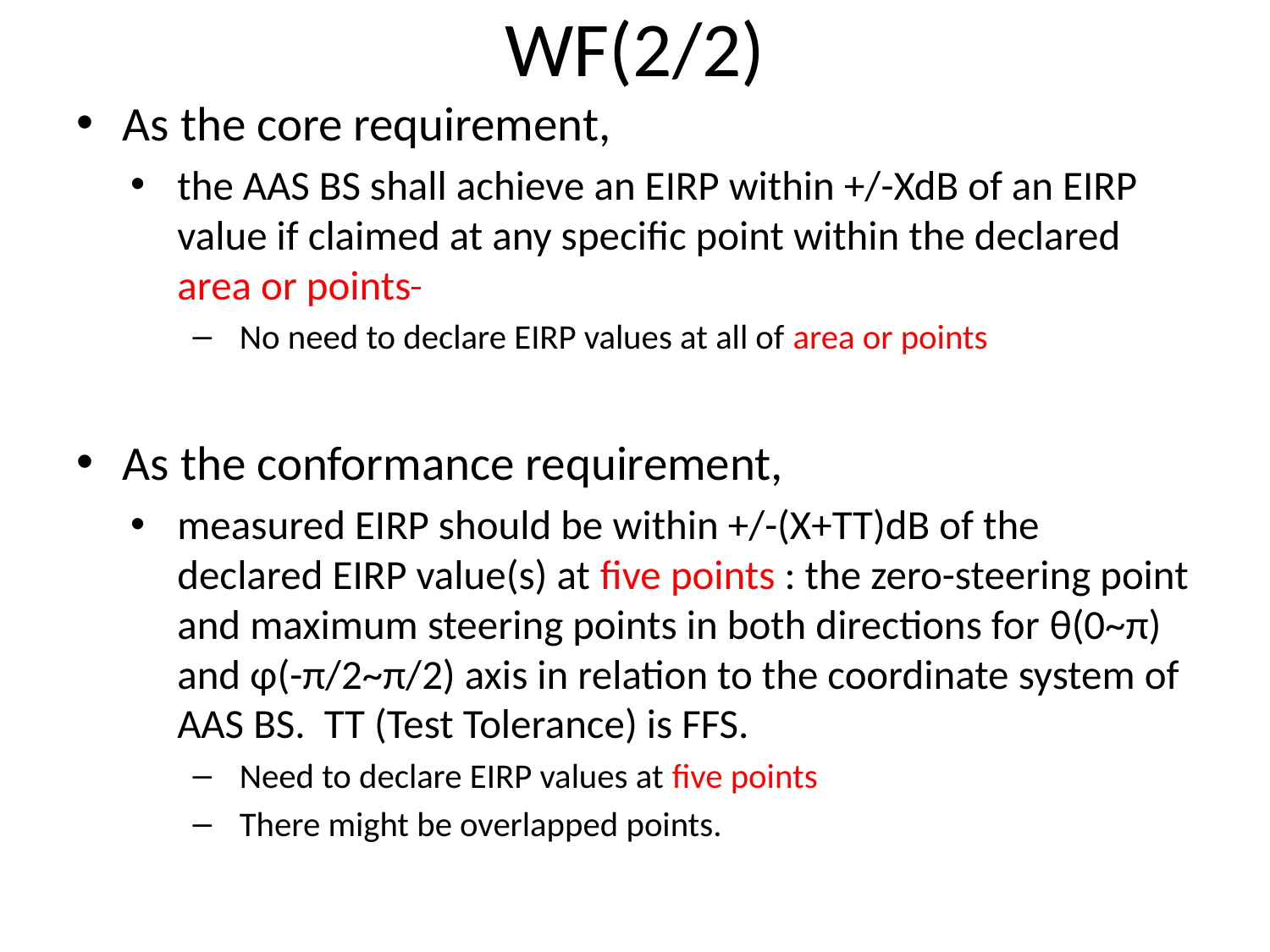

# WF(2/2)
As the core requirement,
the AAS BS shall achieve an EIRP within +/-XdB of an EIRP  value if claimed at any specific point within the declared area or points
No need to declare EIRP values at all of area or points

As the conformance requirement,
measured EIRP should be within +/-(X+TT)dB of the declared EIRP value(s) at five points : the zero-steering point and maximum steering points in both directions for θ(0~π) and φ(-π/2~π/2) axis in relation to the coordinate system of AAS BS.  TT (Test Tolerance) is FFS.
Need to declare EIRP values at five points
There might be overlapped points.